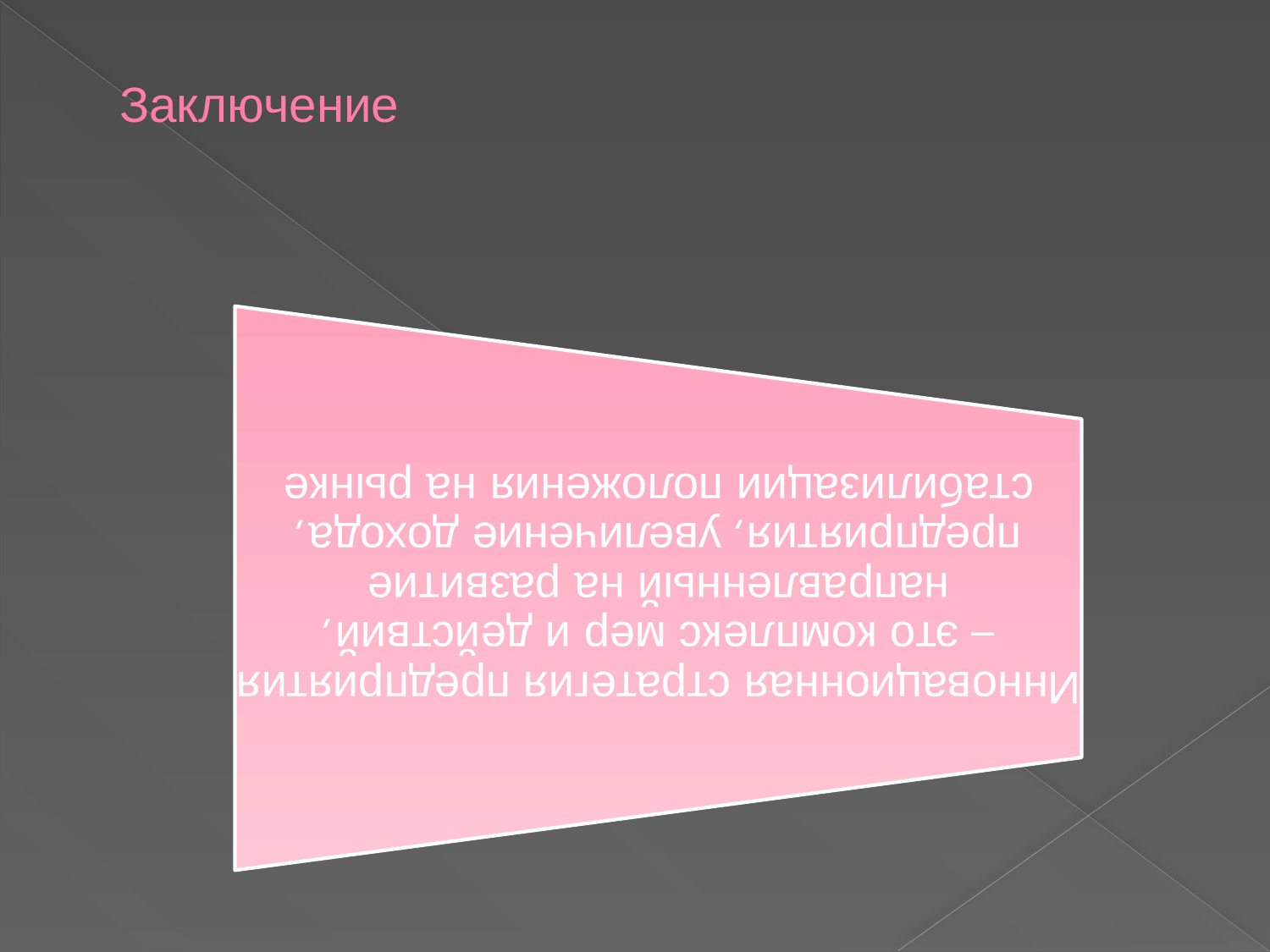

# Заключение

Инновационная стратегия предприятия – это комплекс мер и действий, направленный на развитие предприятия, увеличение дохода, стабилизации положения на рынке